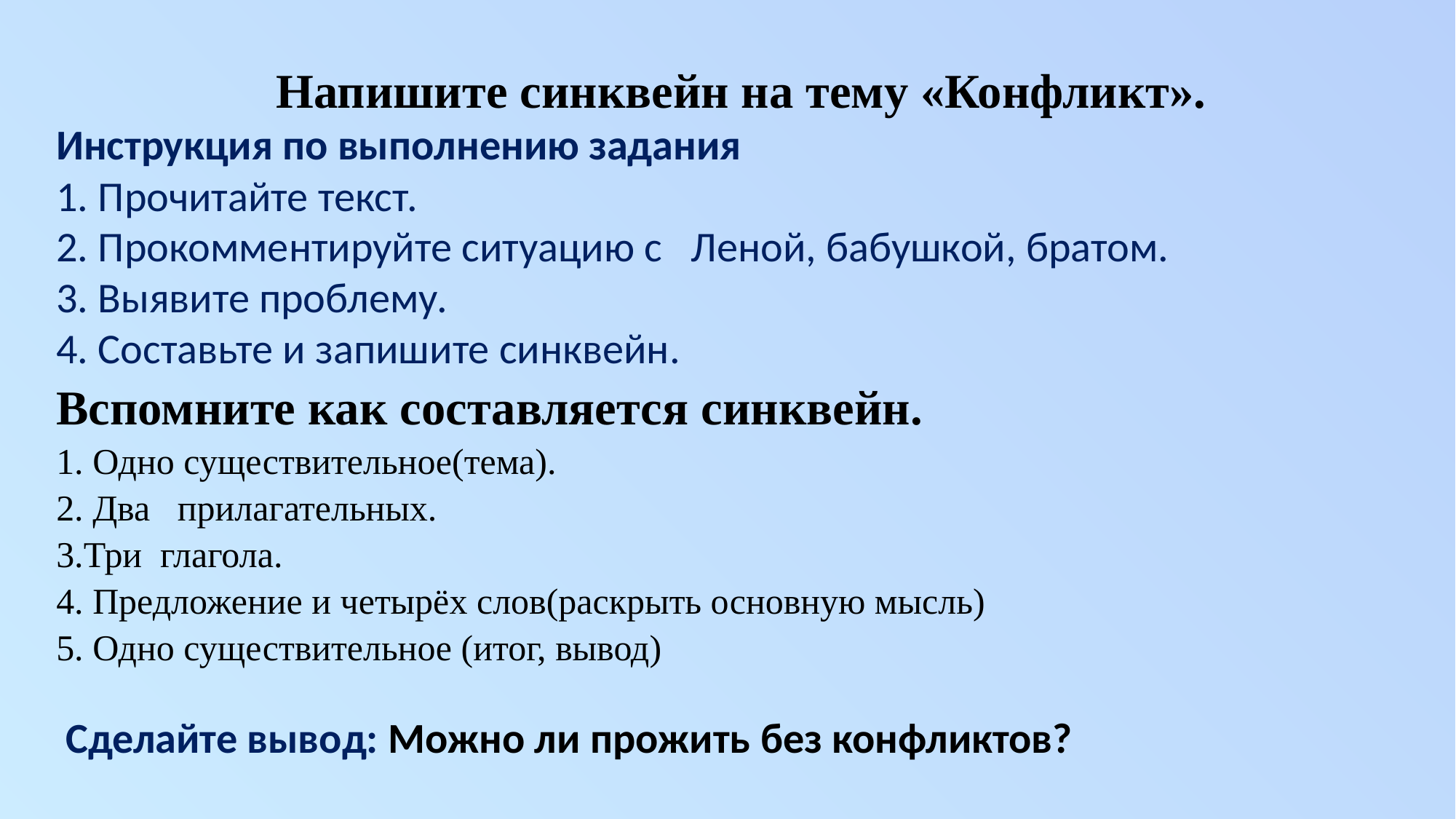

Напишите синквейн на тему «Конфликт».
Инструкция по выполнению задания
1. Прочитайте текст.
2. Прокомментируйте ситуацию с   Леной, бабушкой, братом.
3. Выявите проблему.
4. Составьте и запишите синквейн.
Вспомните как составляется синквейн.
1. Одно существительное(тема).
2. Два   прилагательных.
3.Три  глагола.
4. Предложение и четырёх слов(раскрыть основную мысль)
5. Одно существительное (итог, вывод)

 Сделайте вывод: Можно ли прожить без конфликтов?